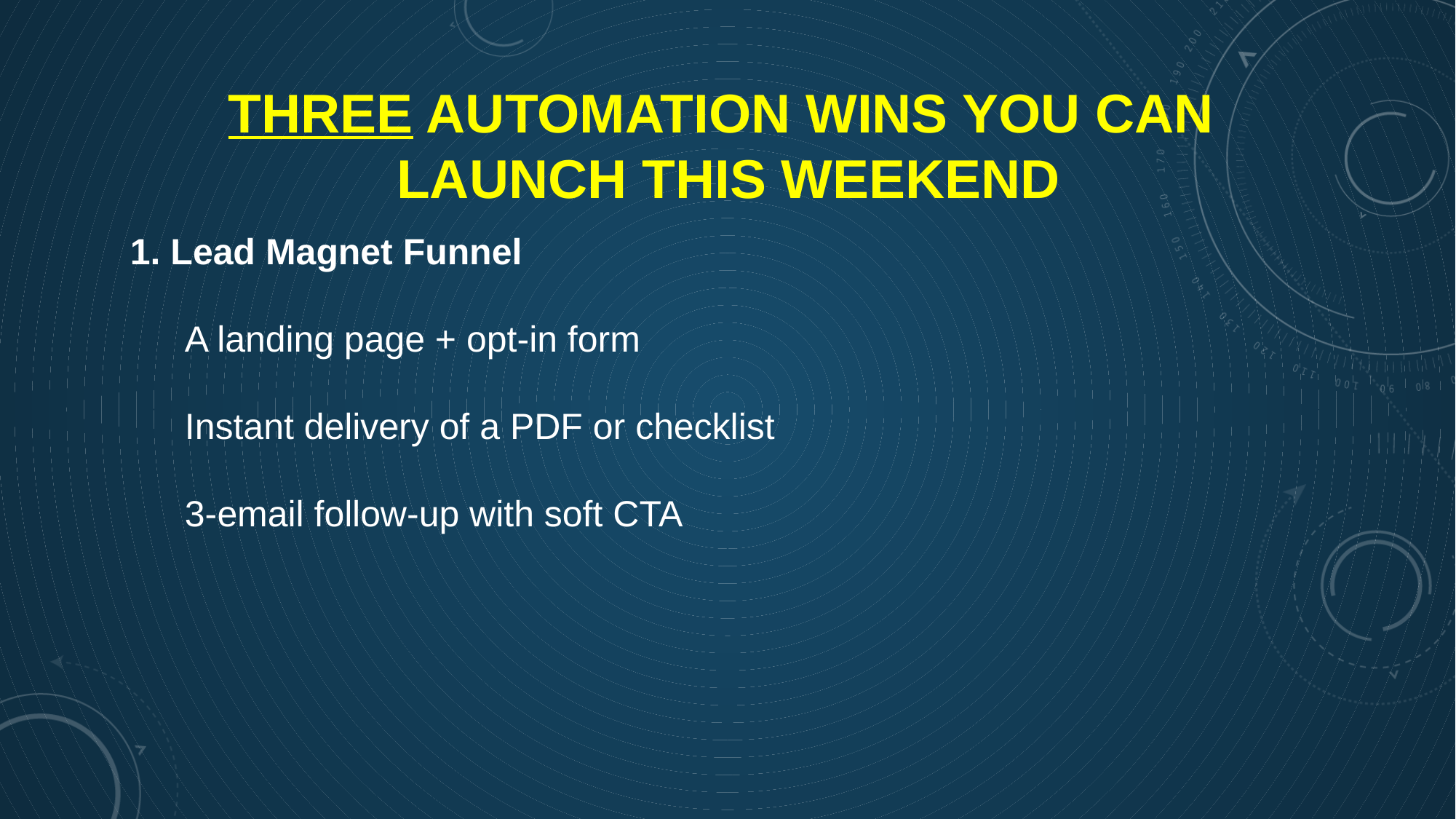

THREE Automation Wins You Can
Launch This Weekend
1. Lead Magnet Funnel

A landing page + opt-in form

Instant delivery of a PDF or checklist

3-email follow-up with soft CTA